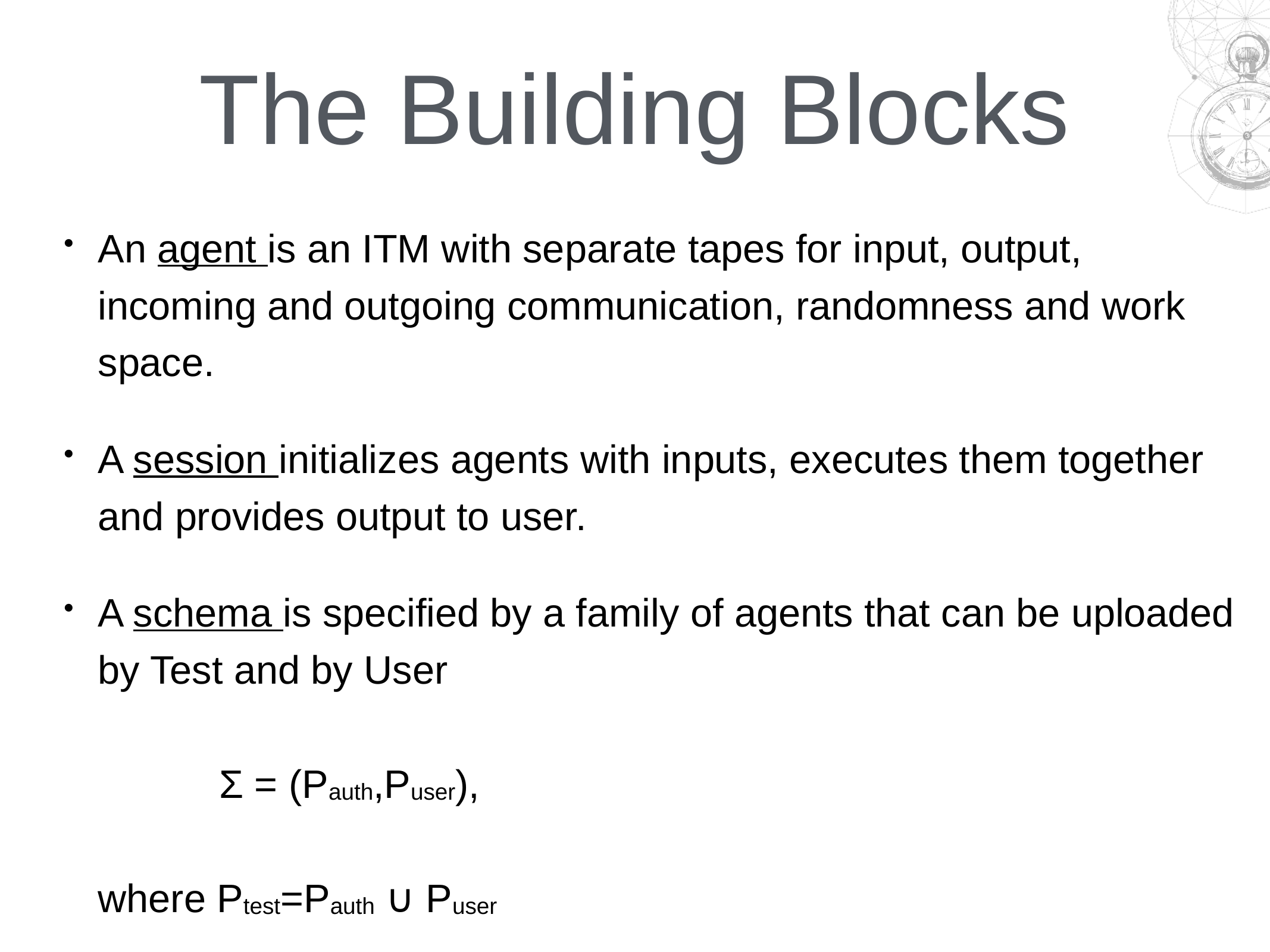

# The Building Blocks
An agent is an ITM with separate tapes for input, output, incoming and outgoing communication, randomness and work space.
A session initializes agents with inputs, executes them together and provides output to user.
A schema is specified by a family of agents that can be uploaded by Test and by User
           Σ = (Pauth,Puser),
where Ptest=Pauth ∪ Puser